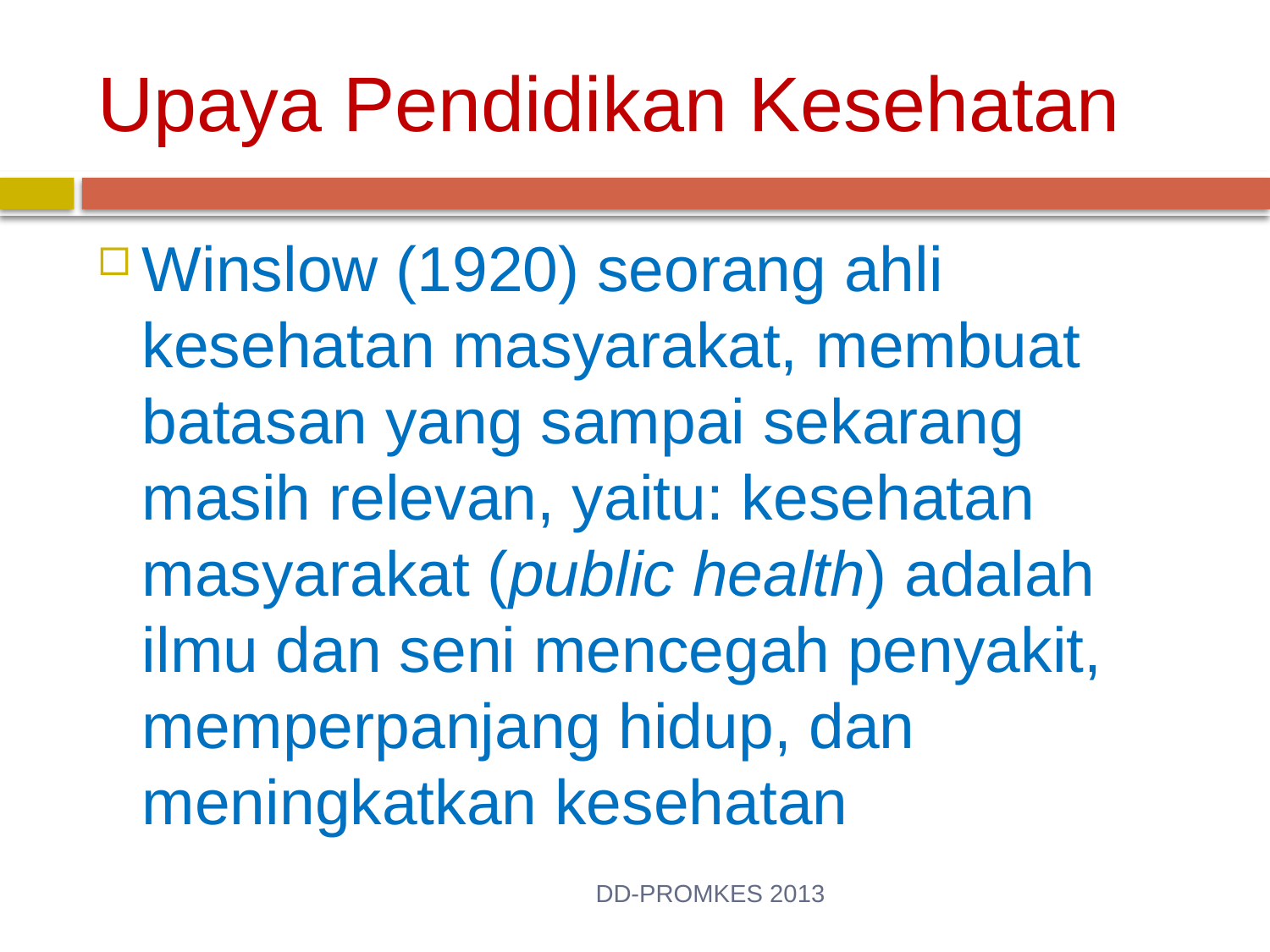

# Upaya Pendidikan Kesehatan
Winslow (1920) seorang ahli kesehatan masyarakat, membuat batasan yang sampai sekarang masih relevan, yaitu: kesehatan masyarakat (public health) adalah ilmu dan seni mencegah penyakit, memperpanjang hidup, dan meningkatkan kesehatan
DD-PROMKES 2013